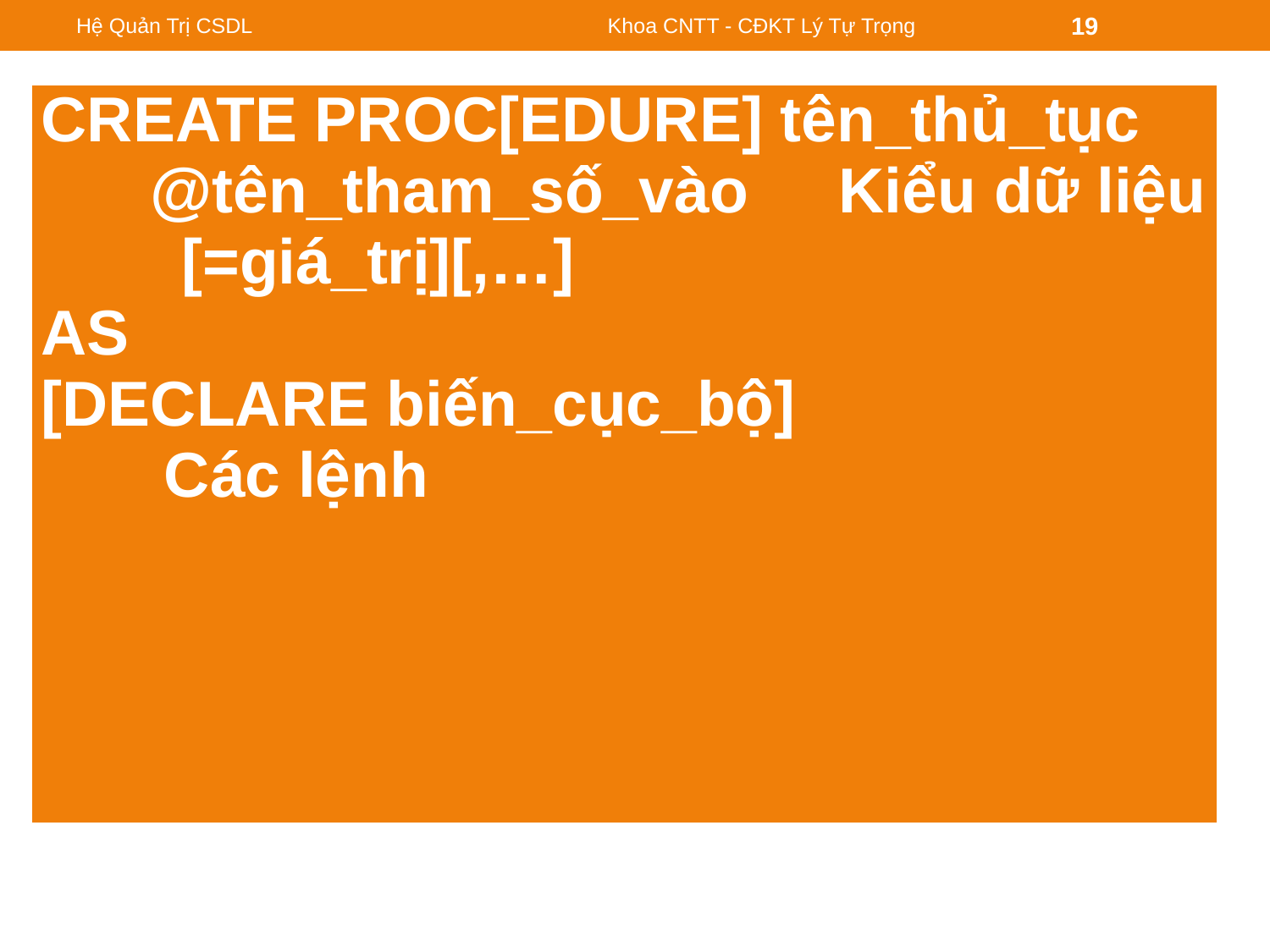

Hệ Quản Trị CSDL
Khoa CNTT - CĐKT Lý Tự Trọng
19
#
| CREATE PROC[EDURE] tên\_thủ\_tục @tên\_tham\_số\_vào Kiểu dữ liệu [=giá\_trị][,…] AS [DECLARE biến\_cục\_bộ] Các lệnh |
| --- |